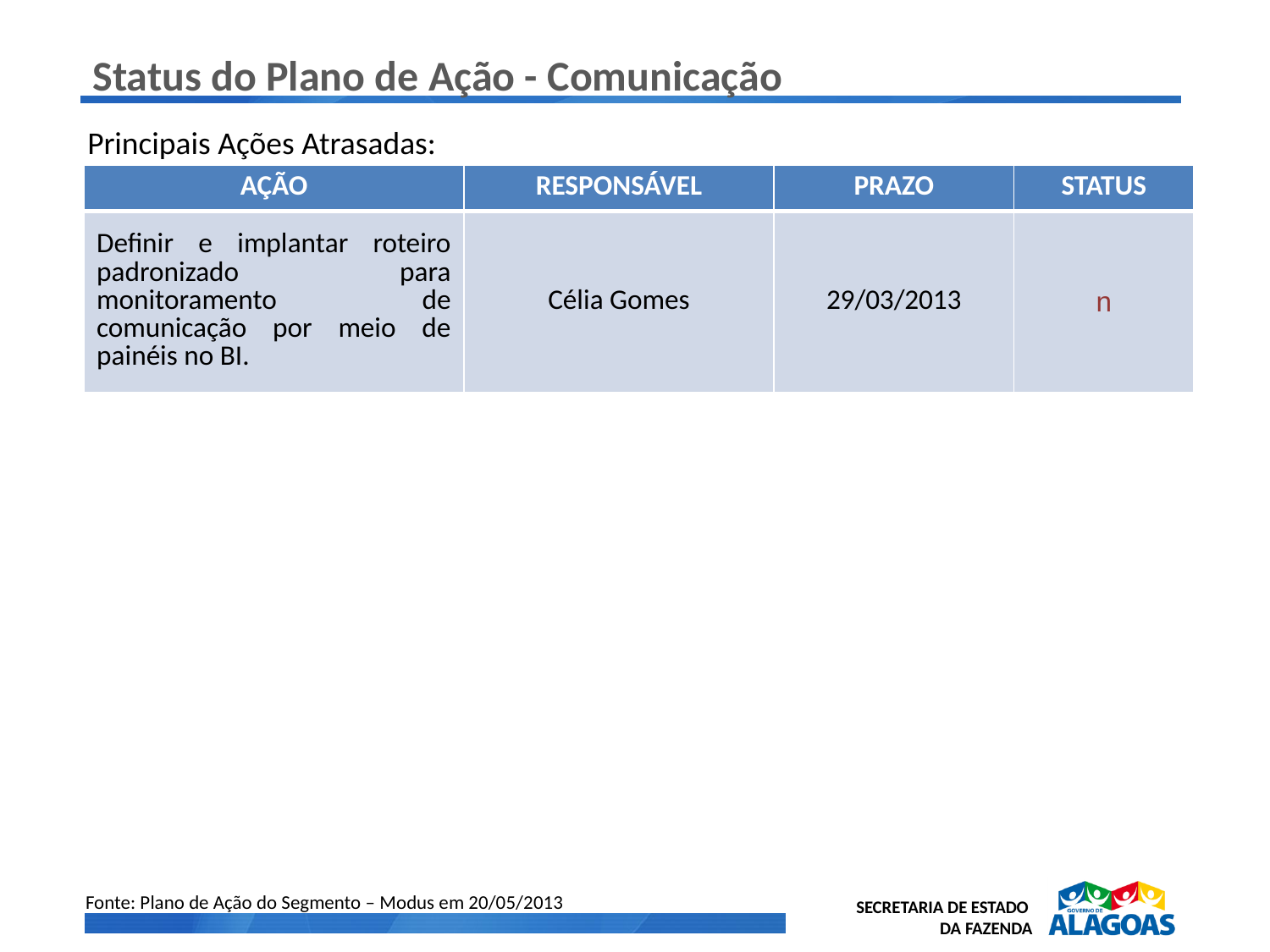

# Status do Plano de Ação - Comunicação
Principais Ações Atrasadas:
| AÇÃO | RESPONSÁVEL | PRAZO | STATUS |
| --- | --- | --- | --- |
| Definir e implantar roteiro padronizado para monitoramento de comunicação por meio de painéis no BI. | Célia Gomes | 29/03/2013 | n |
Fonte: Plano de Ação do Segmento – Modus em 20/05/2013